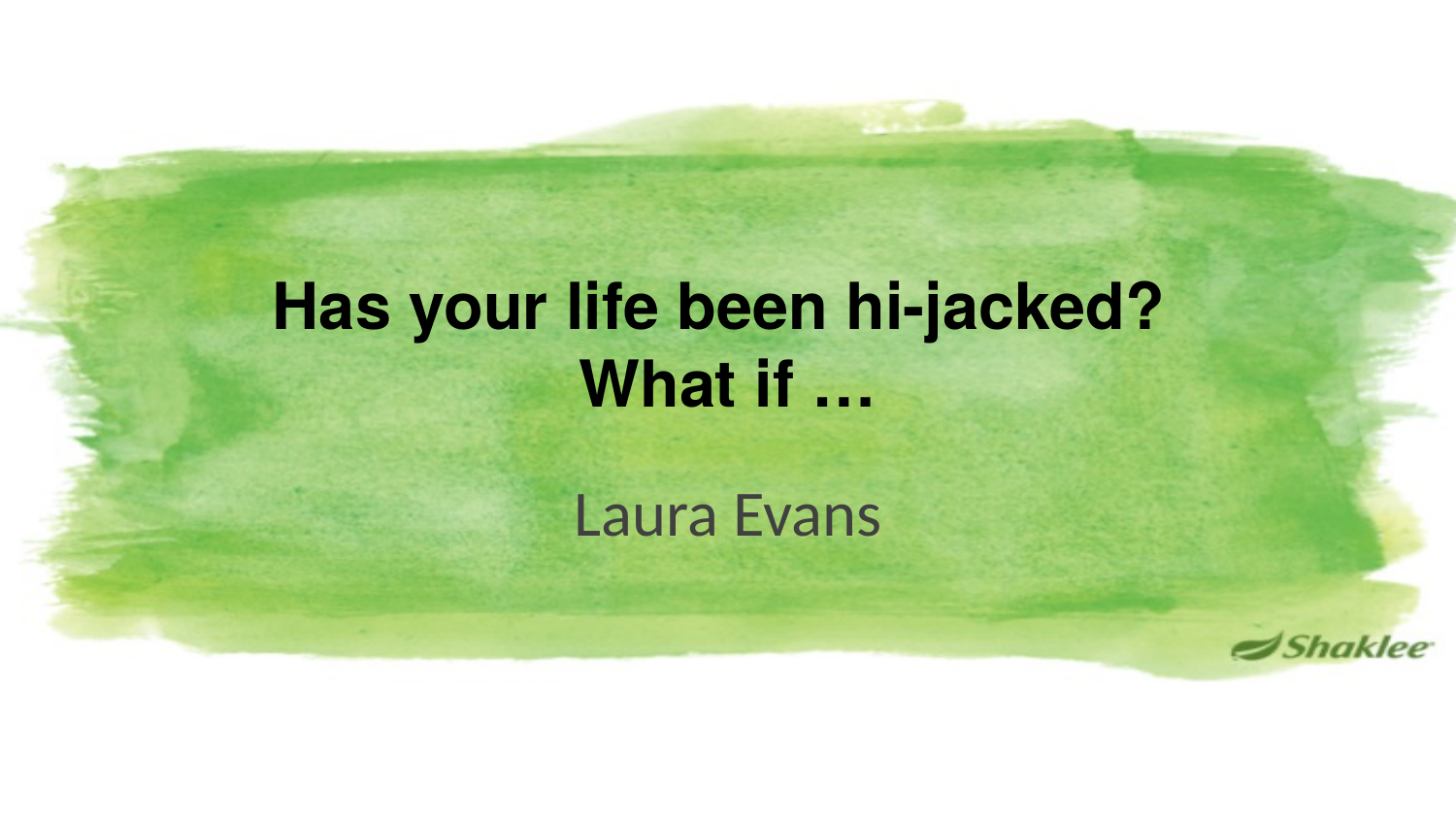

# Has your life been hi-jacked?
What if …
Laura Evans